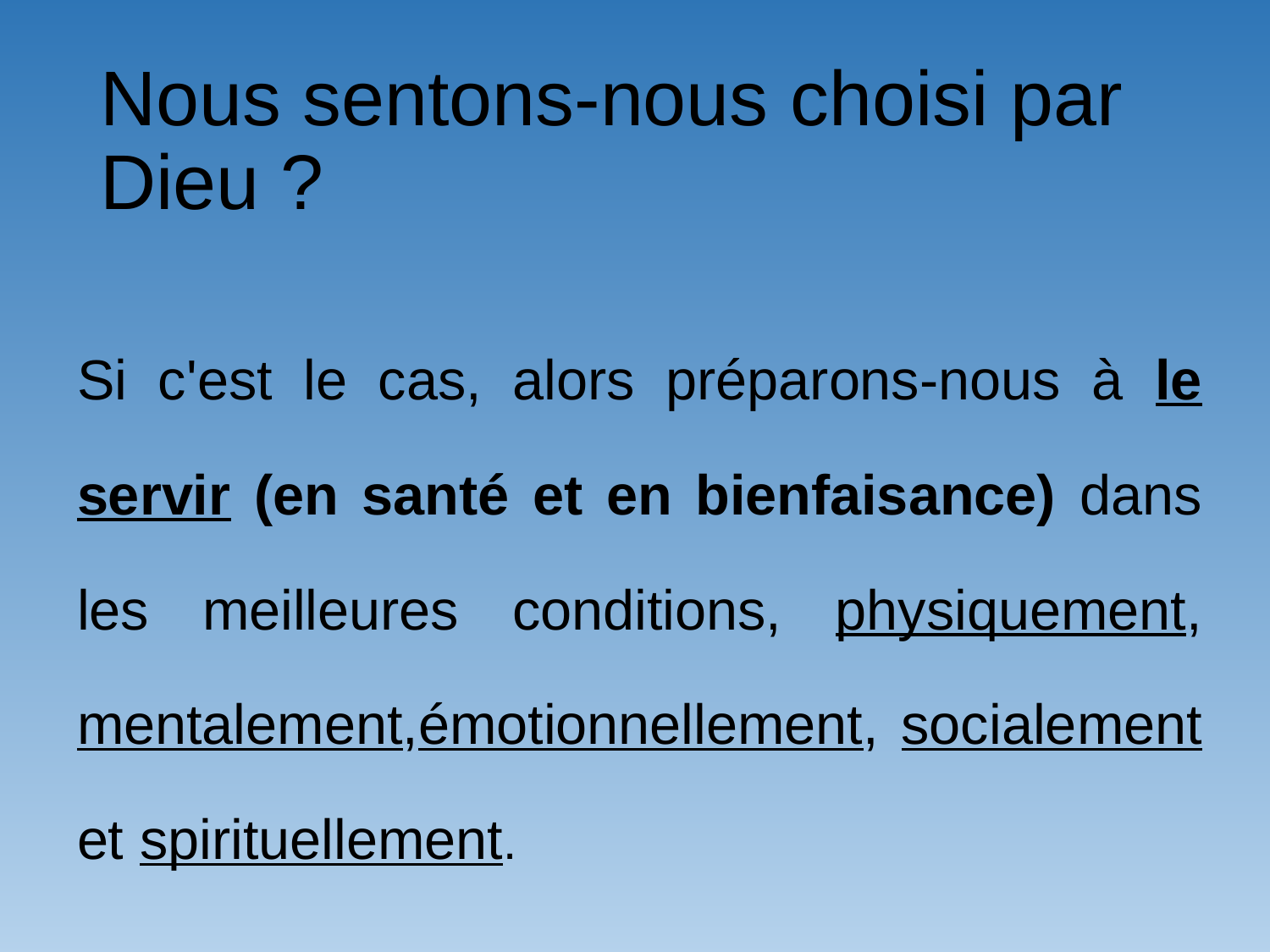

# Nous sentons-nous choisi par Dieu ?
Si c'est le cas, alors préparons-nous à le servir (en santé et en bienfaisance) dans les meilleures conditions, physiquement, mentalement,émotionnellement, socialement et spirituellement.